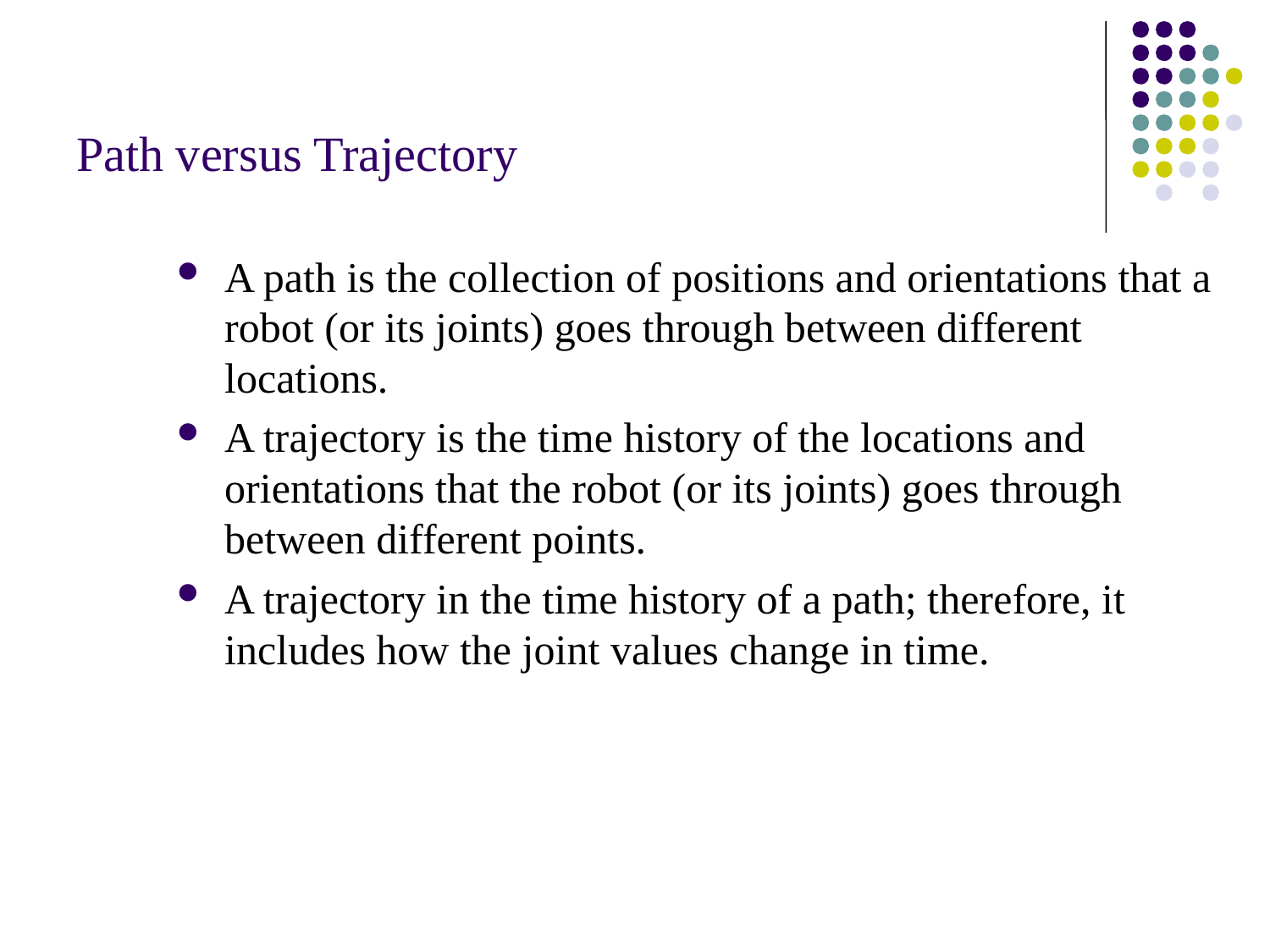

# Path versus Trajectory
A path is the collection of positions and orientations that a robot (or its joints) goes through between different locations.
A trajectory is the time history of the locations and orientations that the robot (or its joints) goes through between different points.
A trajectory in the time history of a path; therefore, it includes how the joint values change in time.